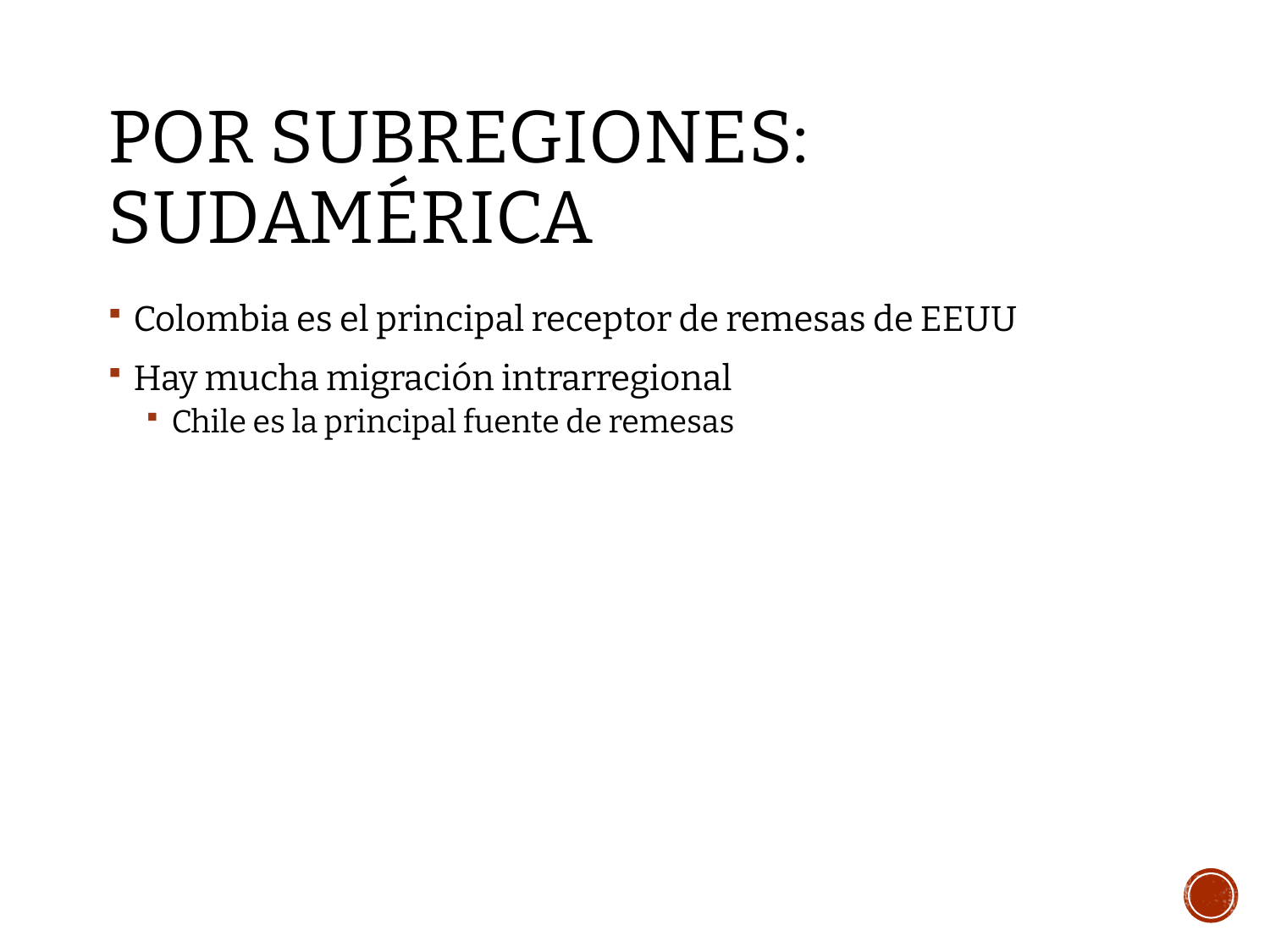

# Por subregiones: sudamérica
Colombia es el principal receptor de remesas de EEUU
Hay mucha migración intrarregional
Chile es la principal fuente de remesas